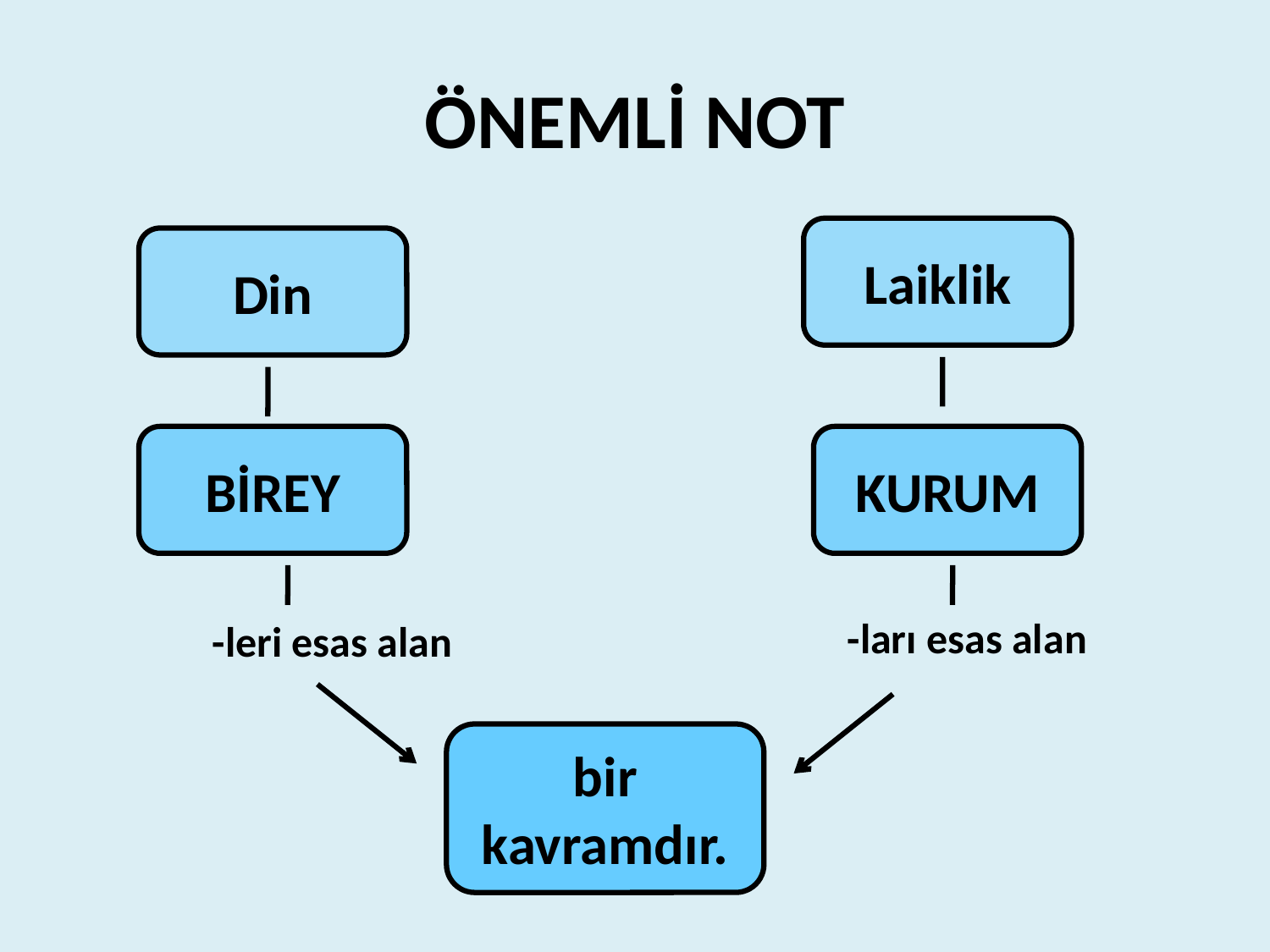

# ÖNEMLİ NOT
Laiklik
Din
BİREY
KURUM
-ları esas alan
-leri esas alan
bir kavramdır.